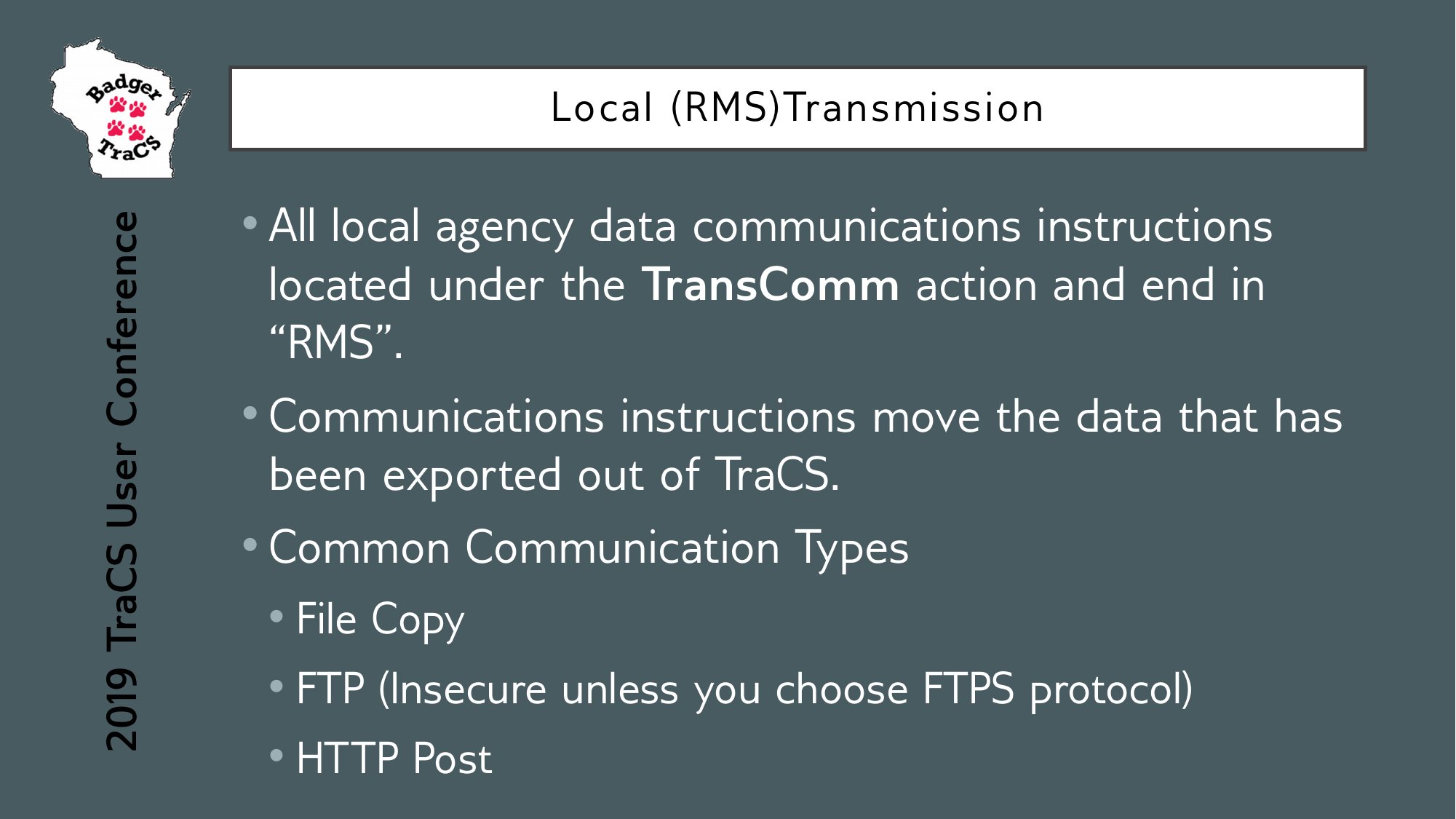

Local (RMS)Transmission
All local agency data communications instructions located under the TransComm action and end in “RMS”.
Communications instructions move the data that has been exported out of TraCS.
Common Communication Types
File Copy
FTP (Insecure unless you choose FTPS protocol)
HTTP Post